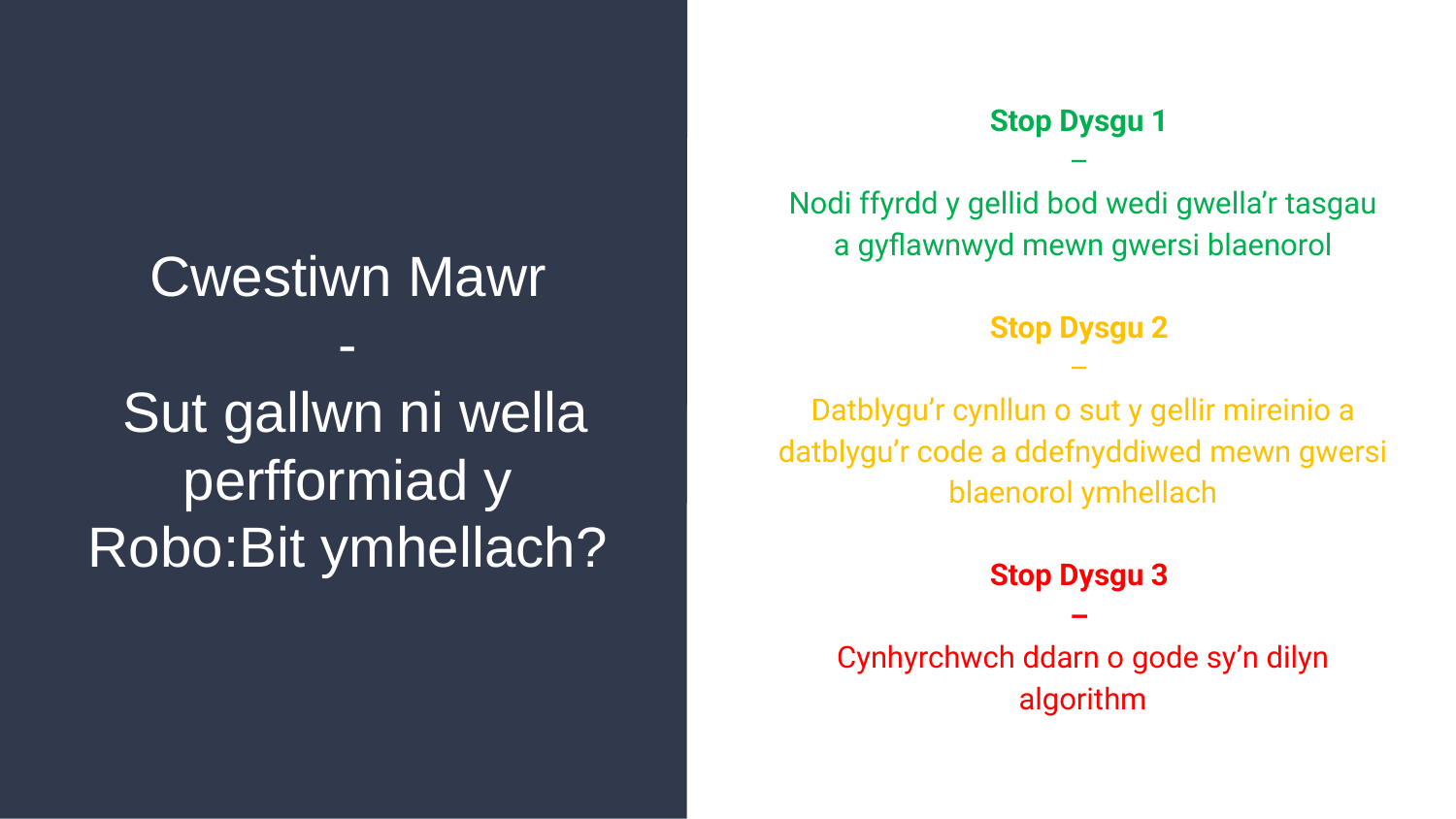

Stop Dysgu 1
–
Nodi ffyrdd y gellid bod wedi gwella’r tasgau a gyflawnwyd mewn gwersi blaenorol

Stop Dysgu 2
–
Datblygu’r cynllun o sut y gellir mireinio a datblygu’r code a ddefnyddiwed mewn gwersi blaenorol ymhellach

Stop Dysgu 3
–
Cynhyrchwch ddarn o gode sy’n dilyn algorithm
# Cwestiwn Mawr - Sut gallwn ni wella perfformiad y Robo:Bit ymhellach?